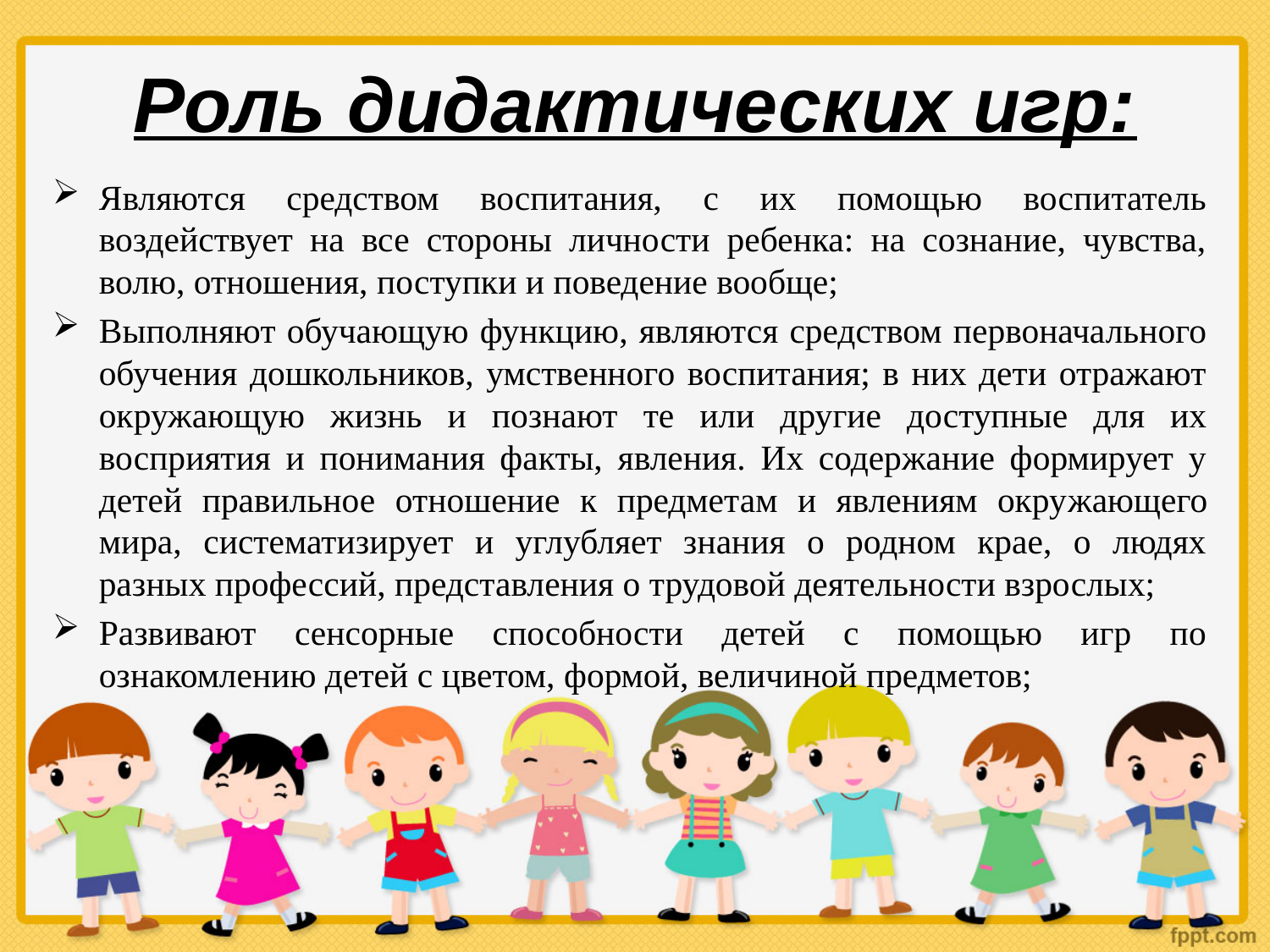

# Роль дидактических игр:
Являются средством воспитания, с их помощью воспитатель воздействует на все стороны личности ребенка: на сознание, чувства, волю, отношения, поступки и поведение вообще;
Выполняют обучающую функцию, являются средством первоначального обучения дошкольников, умственного воспитания; в них дети отражают окружающую жизнь и познают те или другие доступные для их восприятия и понимания факты, явления. Их содержание формирует у детей правильное отношение к предметам и явлениям окру­жающего мира, систематизирует и углубляет знания о родном крае, о людях разных профессий, представления о трудовой деятельности взрослых;
Развивают сенсорные способности детей с помощью игр по ознакомлению детей с цветом, формой, величиной предметов;